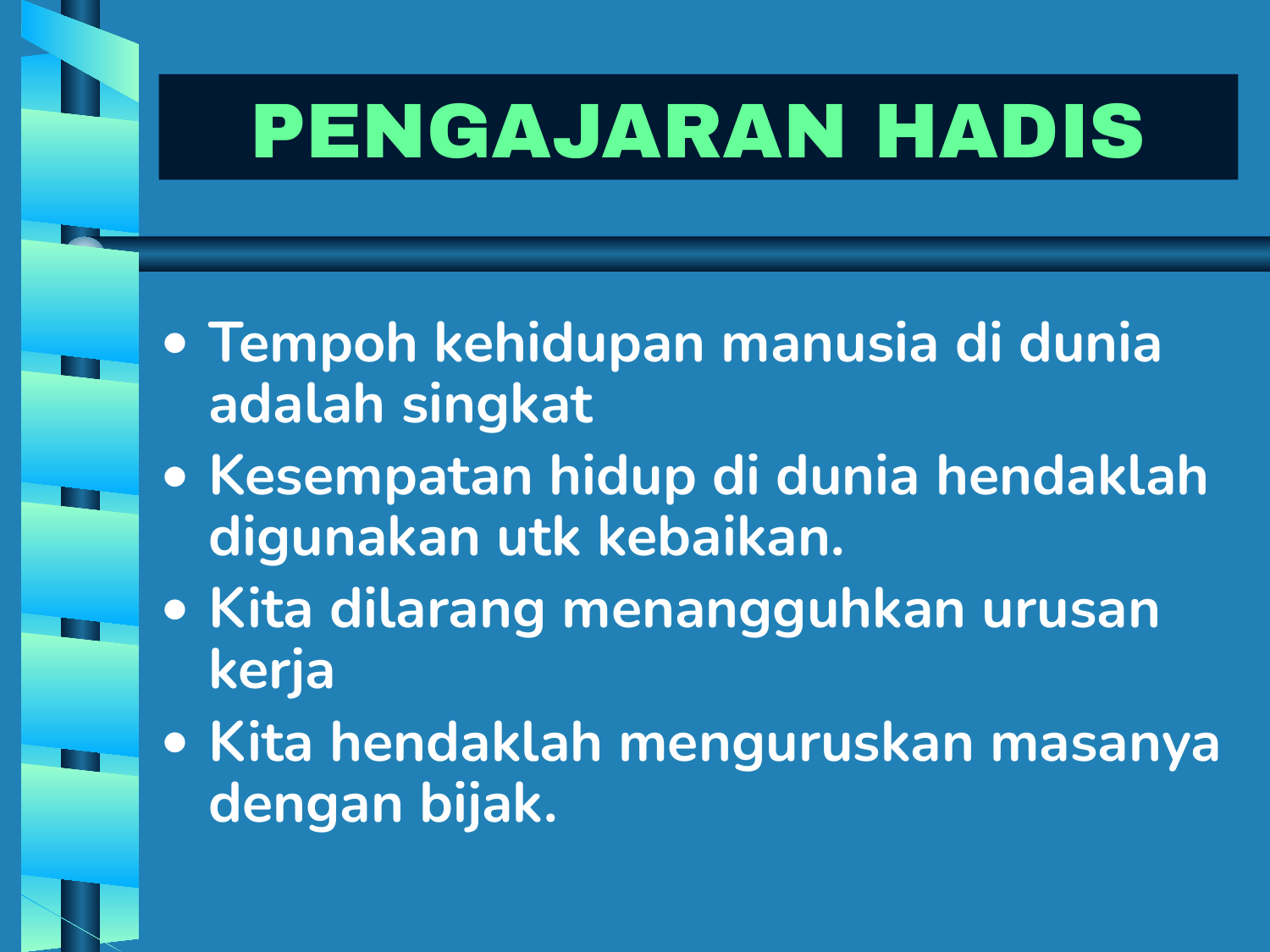

# PENGAJARAN HADIS
Tempoh kehidupan manusia di dunia adalah singkat
Kesempatan hidup di dunia hendaklah digunakan utk kebaikan.
Kita dilarang menangguhkan urusan kerja
Kita hendaklah menguruskan masanya dengan bijak.